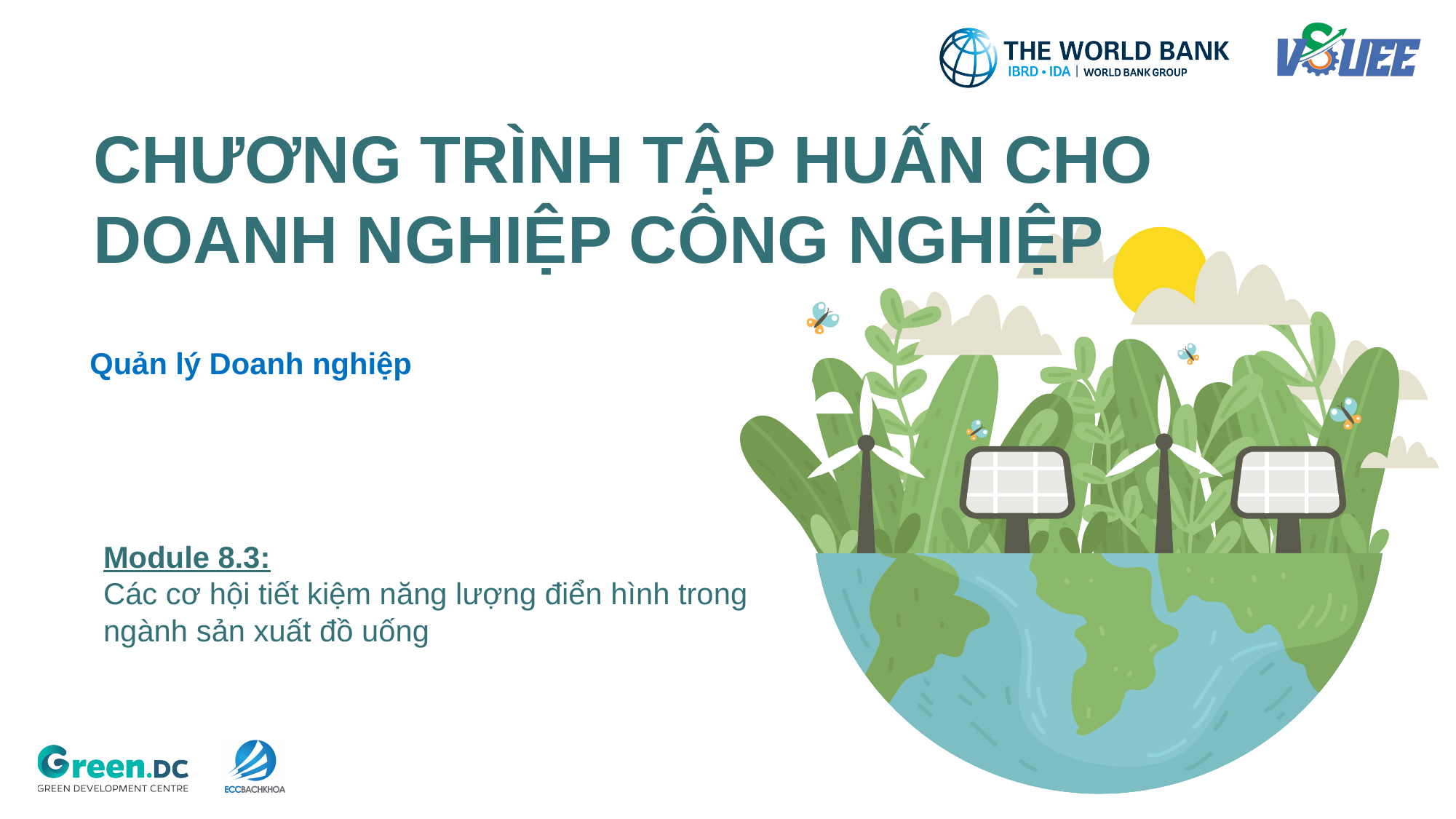

# CHƯƠNG TRÌNH TẬP HUẤN CHO DOANH NGHIỆP CÔNG NGHIỆP

Quản lý Doanh nghiệp
Module 8.3:
Các cơ hội tiết kiệm năng lượng điển hình trong    ngành sản xuất đồ uống